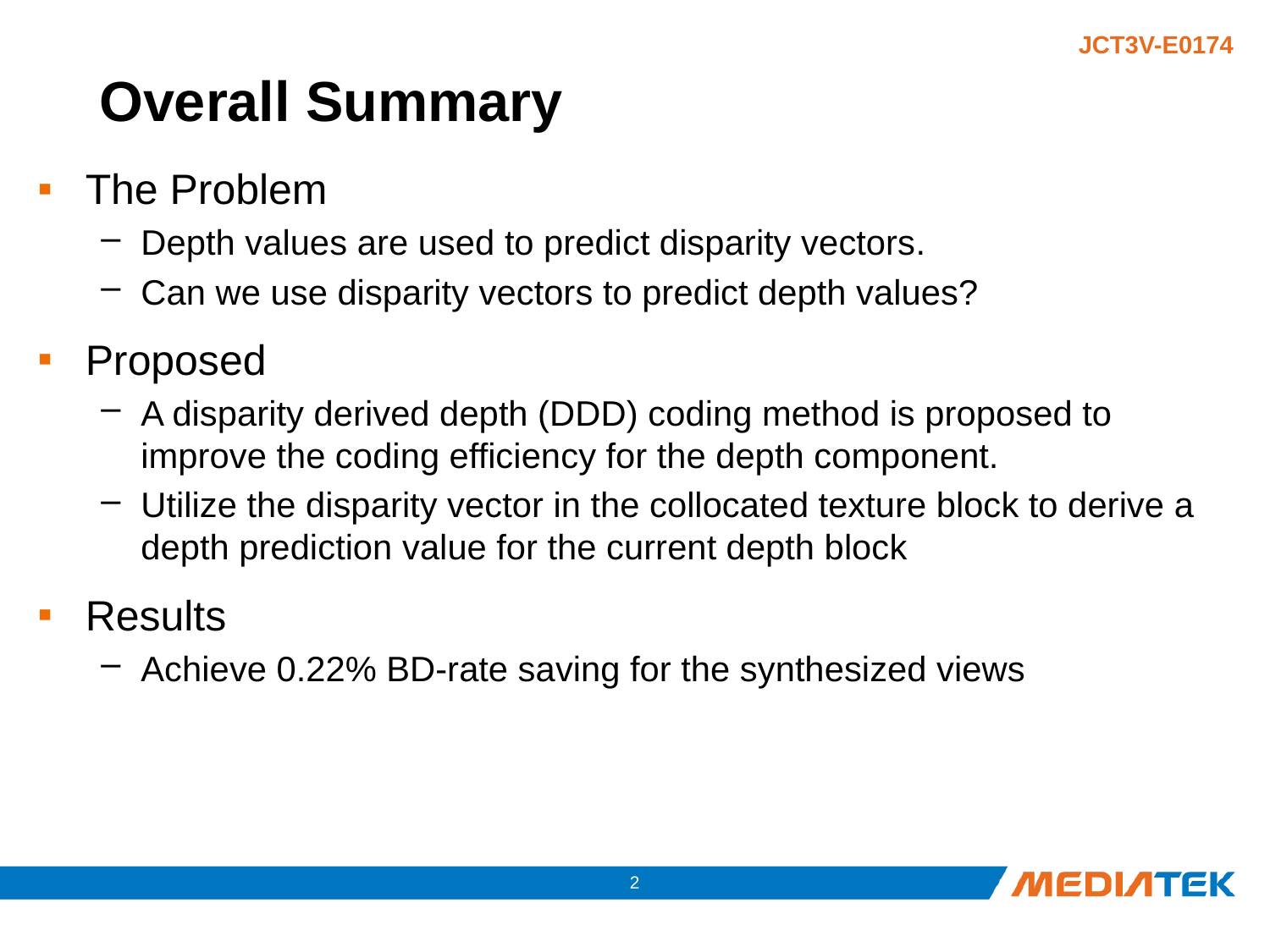

# Overall Summary
The Problem
Depth values are used to predict disparity vectors.
Can we use disparity vectors to predict depth values?
Proposed
A disparity derived depth (DDD) coding method is proposed to improve the coding efficiency for the depth component.
Utilize the disparity vector in the collocated texture block to derive a depth prediction value for the current depth block
Results
Achieve 0.22% BD-rate saving for the synthesized views
2